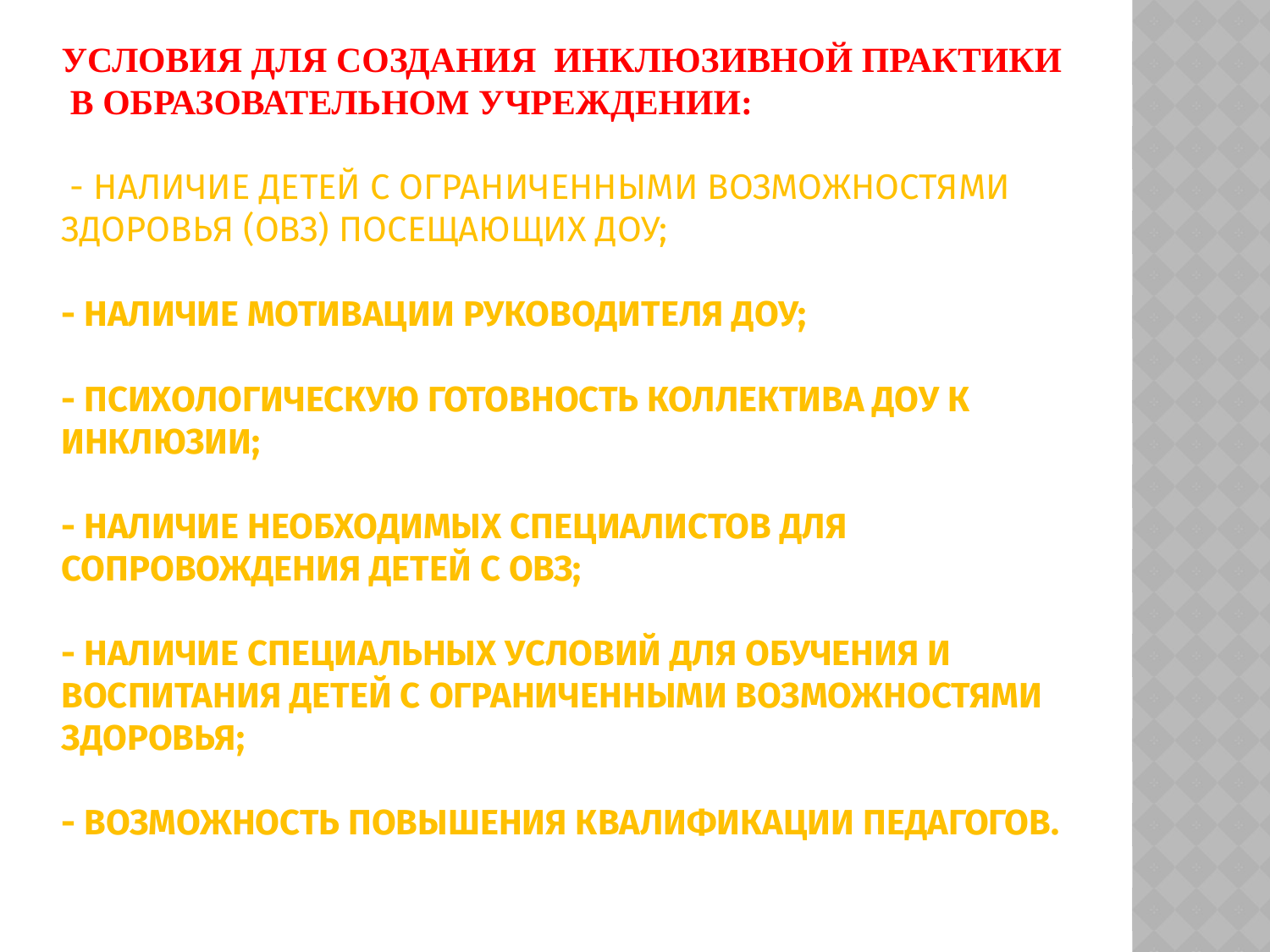

# Условия для создания  инклюзивной практики в Образовательном Учреждении: - наличие детей с ограниченными возможностями здоровья (ОВЗ) посещающих ДОУ; - наличие мотивации руководителя ДОУ; - психологическую готовность коллектива ДОУ к инклюзии; - наличие необходимых специалистов для сопровождения детей с ОВЗ; - наличие специальных условий для обучения и воспитания детей с ограниченными возможностями здоровья; - возможность повышения квалификации педагогов.